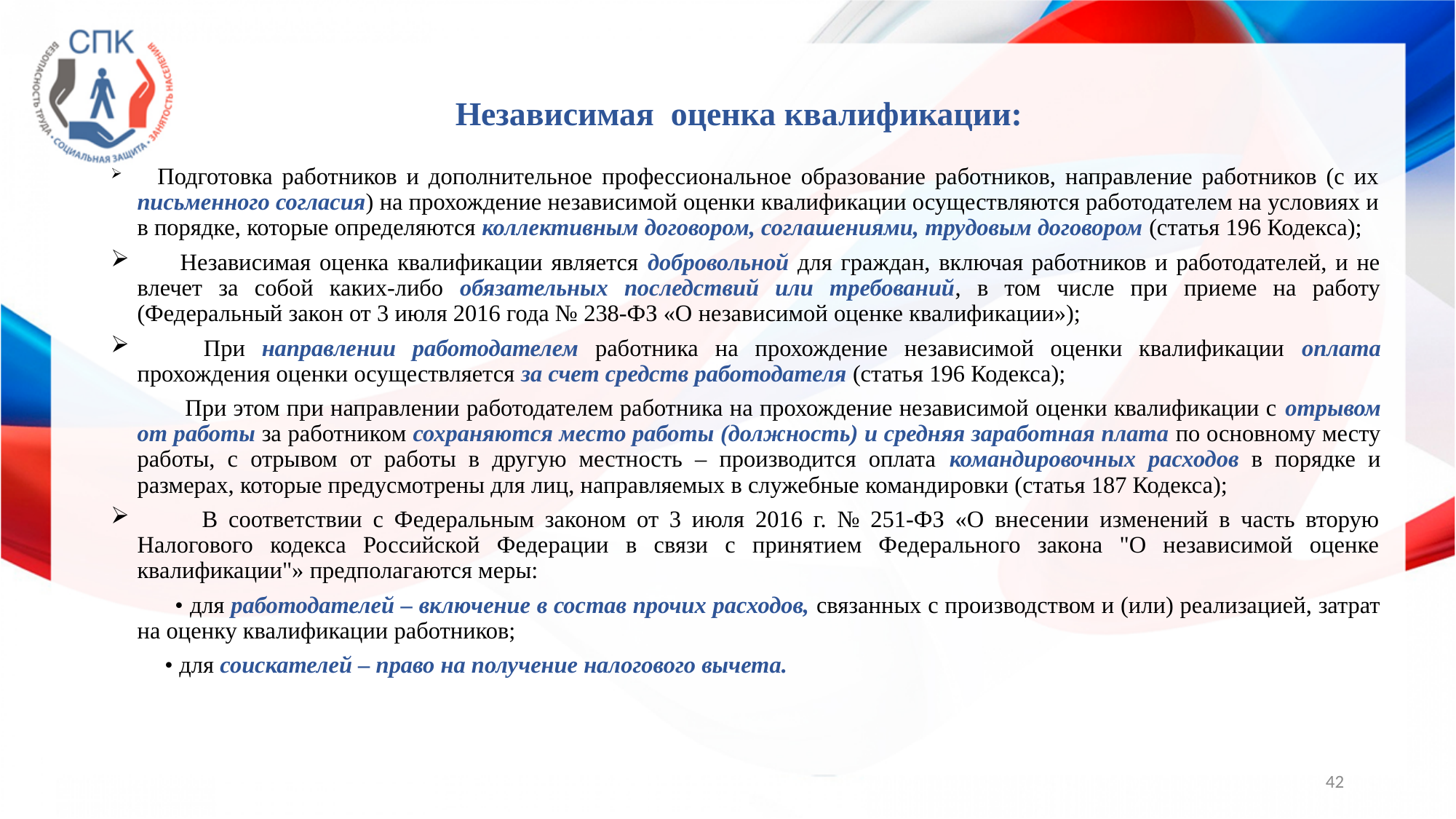

# Независимая  оценка квалификации:
   Подготовка работников и дополнительное профессиональное образование работников, направление работников (с их письменного согласия) на прохождение независимой оценки квалификации осуществляются работодателем на условиях и в порядке, которые определяются коллективным договором, соглашениями, трудовым договором (статья 196 Кодекса);
     Независимая оценка квалификации является добровольной для граждан, включая работников и работодателей, и не влечет за собой каких-либо обязательных последствий или требований, в том числе при приеме на работу (Федеральный закон от 3 июля 2016 года № 238-ФЗ «О независимой оценке квалификации»);
    При направлении работодателем работника на прохождение независимой оценки квалификации оплата прохождения оценки осуществляется за счет средств работодателя (статья 196 Кодекса);
           При этом при направлении работодателем работника на прохождение независимой оценки квалификации с отрывом от работы за работником сохраняются место работы (должность) и средняя заработная плата по основному месту работы, с отрывом от работы в другую местность – производится оплата командировочных расходов в порядке и размерах, которые предусмотрены для лиц, направляемых в служебные командировки (статья 187 Кодекса);
      В соответствии с Федеральным законом от 3 июля 2016 г. № 251-ФЗ «О внесении изменений в часть вторую Налогового кодекса Российской Федерации в связи с принятием Федерального закона "О независимой оценке квалификации"» предполагаются меры:
          • для работодателей – включение в состав прочих расходов, связанных с производством и (или) реализацией, затрат на оценку квалификации работников;
         • для соискателей – право на получение налогового вычета.

42